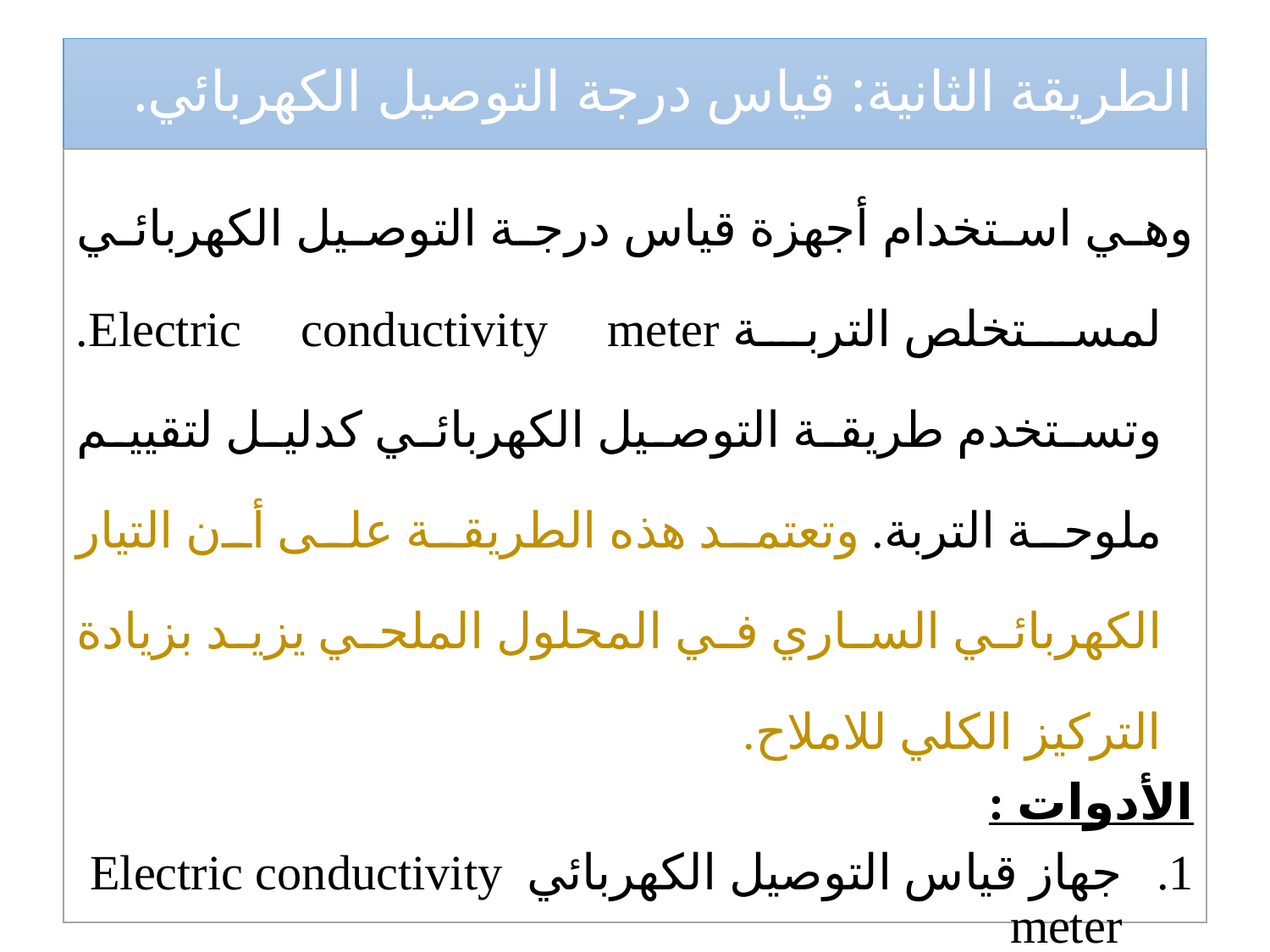

# الطريقة الثانية: قياس درجة التوصيل الكهربائي.
وهي استخدام أجهزة قياس درجة التوصيل الكهربائي لمستخلص التربة Electric conductivity meter. وتستخدم طريقة التوصيل الكهربائي كدليل لتقييم ملوحة التربة. وتعتمد هذه الطريقة على أن التيار الكهربائي الساري في المحلول الملحي يزيد بزيادة التركيز الكلي للاملاح.
الأدوات :
جهاز قياس التوصيل الكهربائي  Electric conductivity meter
عدد من عينات مستخلص التربة للمقارنة.
محلول قياسي من كلوريد البوتاسيوم KCl